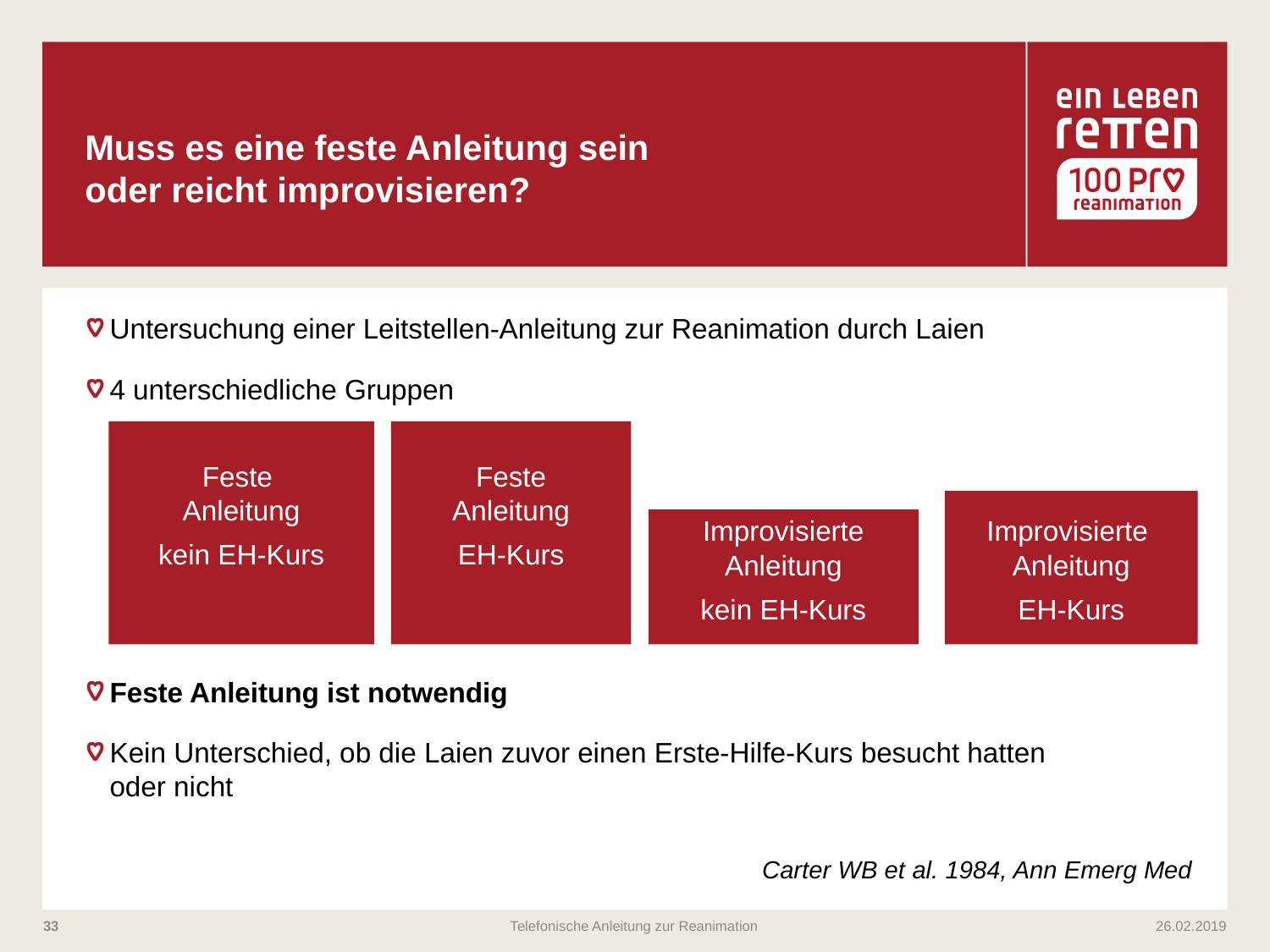

# Muss es eine feste Anleitung sein oder reicht improvisieren?
Untersuchung einer Leitstellen-Anleitung zur Reanimation durch Laien
4 unterschiedliche Gruppen

Feste Anleitung ist notwendig
Kein Unterschied, ob die Laien zuvor einen Erste-Hilfe-Kurs besucht hatten
oder nicht

Feste
Anleitung
kein EH-Kurs
Feste
Anleitung
EH-Kurs
Improvisierte
Anleitung
EH-Kurs
Improvisierte
Anleitung
kein EH-Kurs
Carter WB et al. 1984, Ann Emerg Med
33
Telefonische Anleitung zur Reanimation
26.02.2019